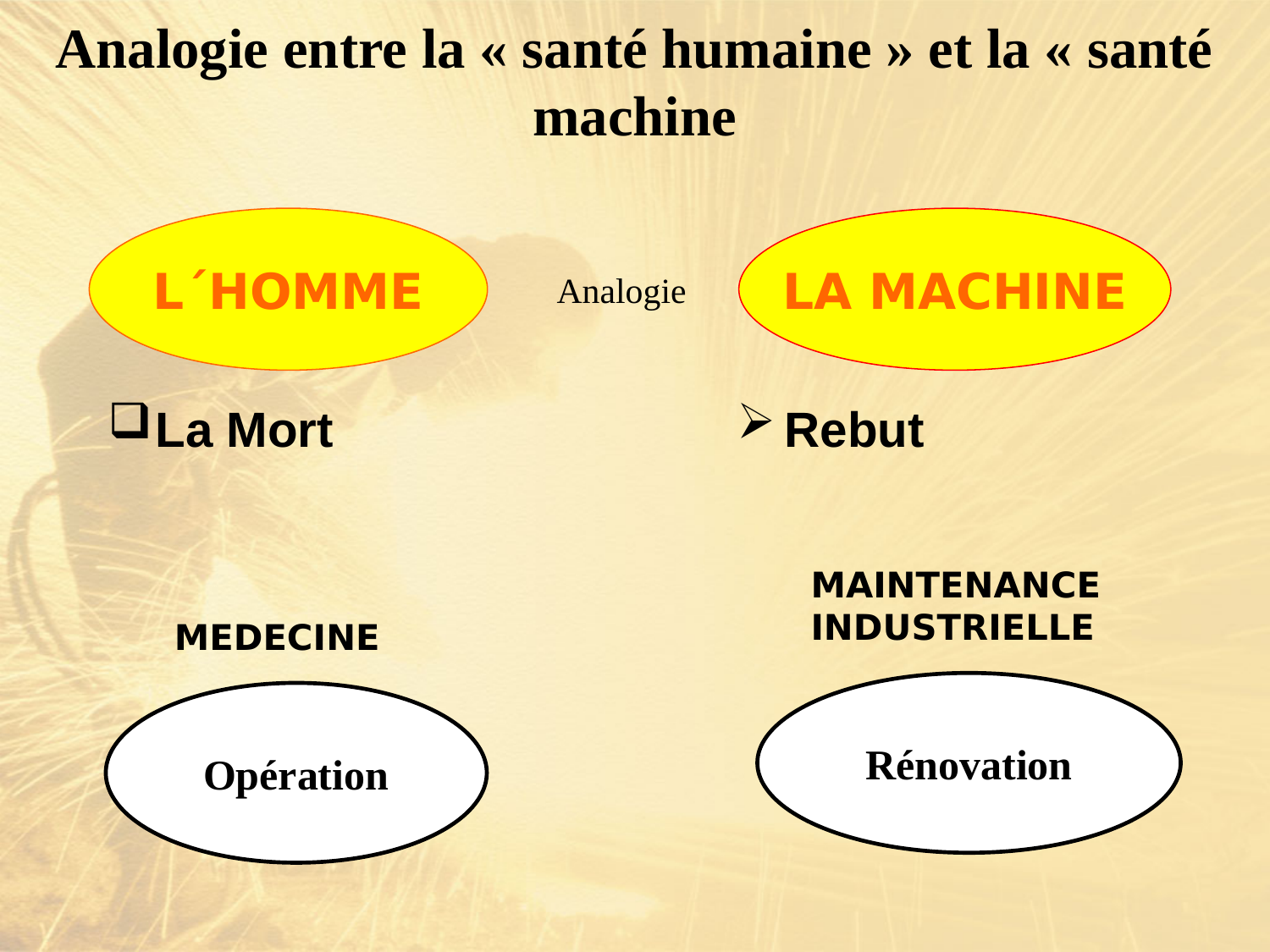

Analogie entre la « santé humaine » et la « santé machine
L´HOMME
LA MACHINE
Analogie
La Mort

Rebut
MAINTENANCE
INDUSTRIELLE
MEDECINE
Rénovation
Opération